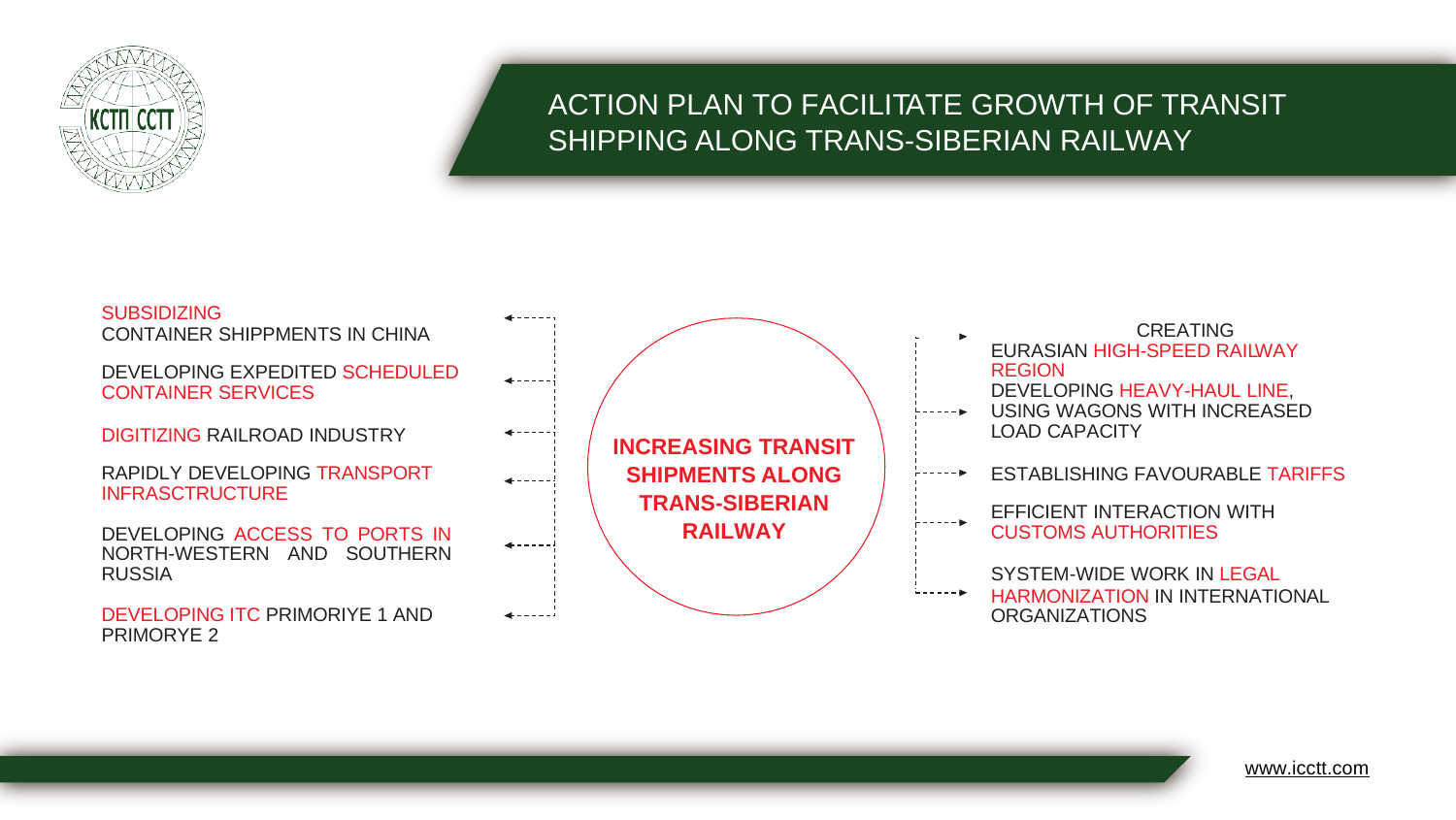

# ACTION PLAN TO FACILITATE GROWTH OF TRANSIT SHIPPING ALONG TRANS-SIBERIAN RAILWAY
SUBSIDIZING
CONTAINER SHIPPMENTS IN CHINA

 		CREATING EURASIAN HIGH-SPEED RAILWAY REGION

DEVELOPING EXPEDITED SCHEDULED CONTAINER SERVICES

DEVELOPING HEAVY-HAUL LINE, USING WAGONS WITH INCREASED LOAD CAPACITY

DIGITIZING RAILROAD INDUSTRY

INCREASING TRANSIT SHIPMENTS ALONG TRANS-SIBERIAN RAILWAY

ESTABLISHING FAVOURABLE ТARIFFS
RAPIDLY DEVELOPING TRANSPORT INFRASCTRUCTURE

EFFICIENT INTERACTION WITH CUSTOMS AUTHORITIES

DEVELOPING ACCESS TO PORTS IN NORTH-WESTERN AND SOUTHERN RUSSIA

SYSTEM-WIDE WORK IN LEGAL
 	HARMONIZATION IN INTERNATIONAL ORGANIZATIONS

DEVELOPING ITC PRIMORIYE 1 AND PRIMORYE 2

www.icctt.com